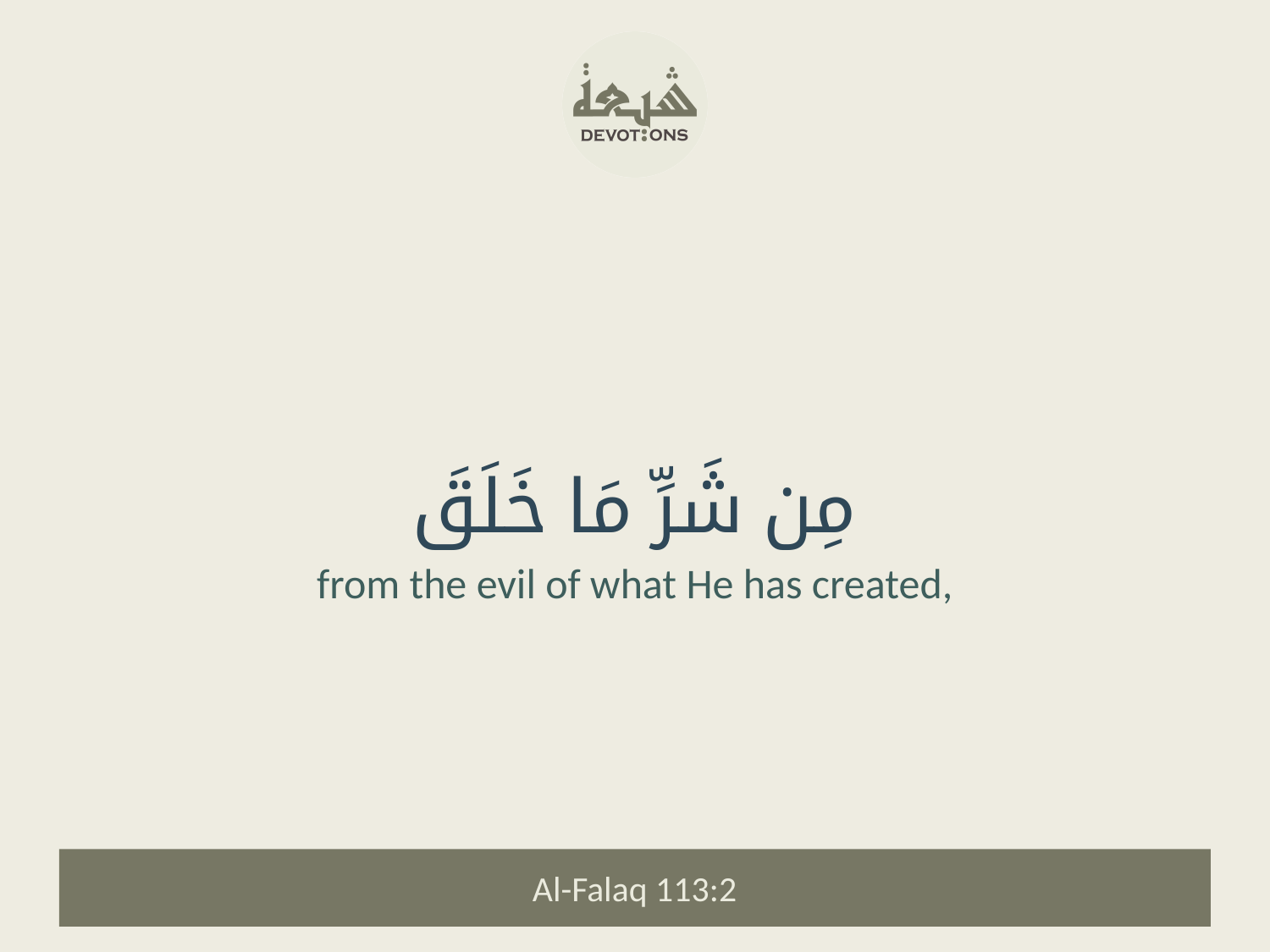

مِن شَرِّ مَا خَلَقَ
from the evil of what He has created,
Al-Falaq 113:2